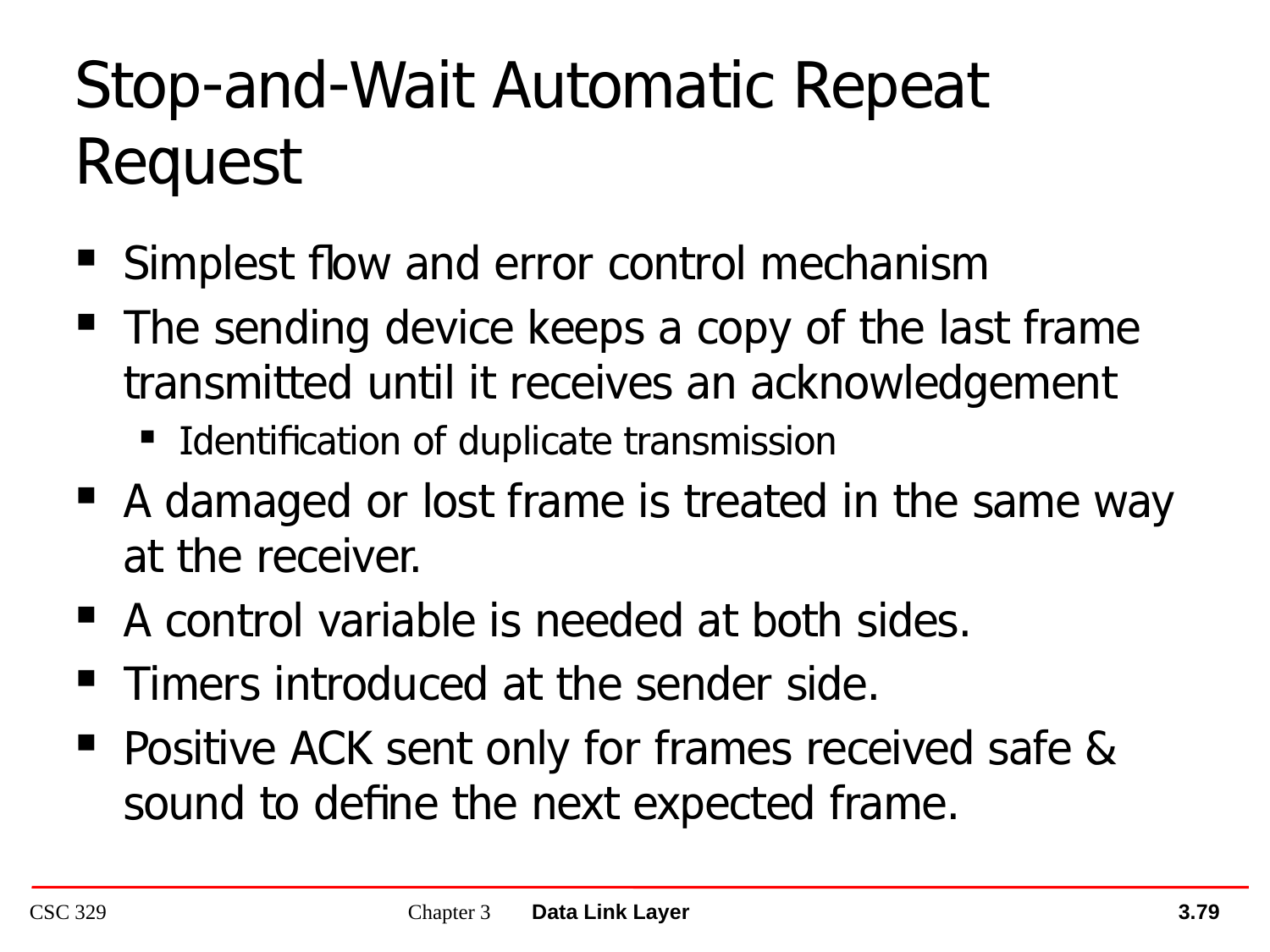

# Stop-and-Wait Automatic Repeat Request
Simplest flow and error control mechanism
The sending device keeps a copy of the last frame transmitted until it receives an acknowledgement
Identification of duplicate transmission
A damaged or lost frame is treated in the same way at the receiver.
A control variable is needed at both sides.
Timers introduced at the sender side.
Positive ACK sent only for frames received safe & sound to define the next expected frame.